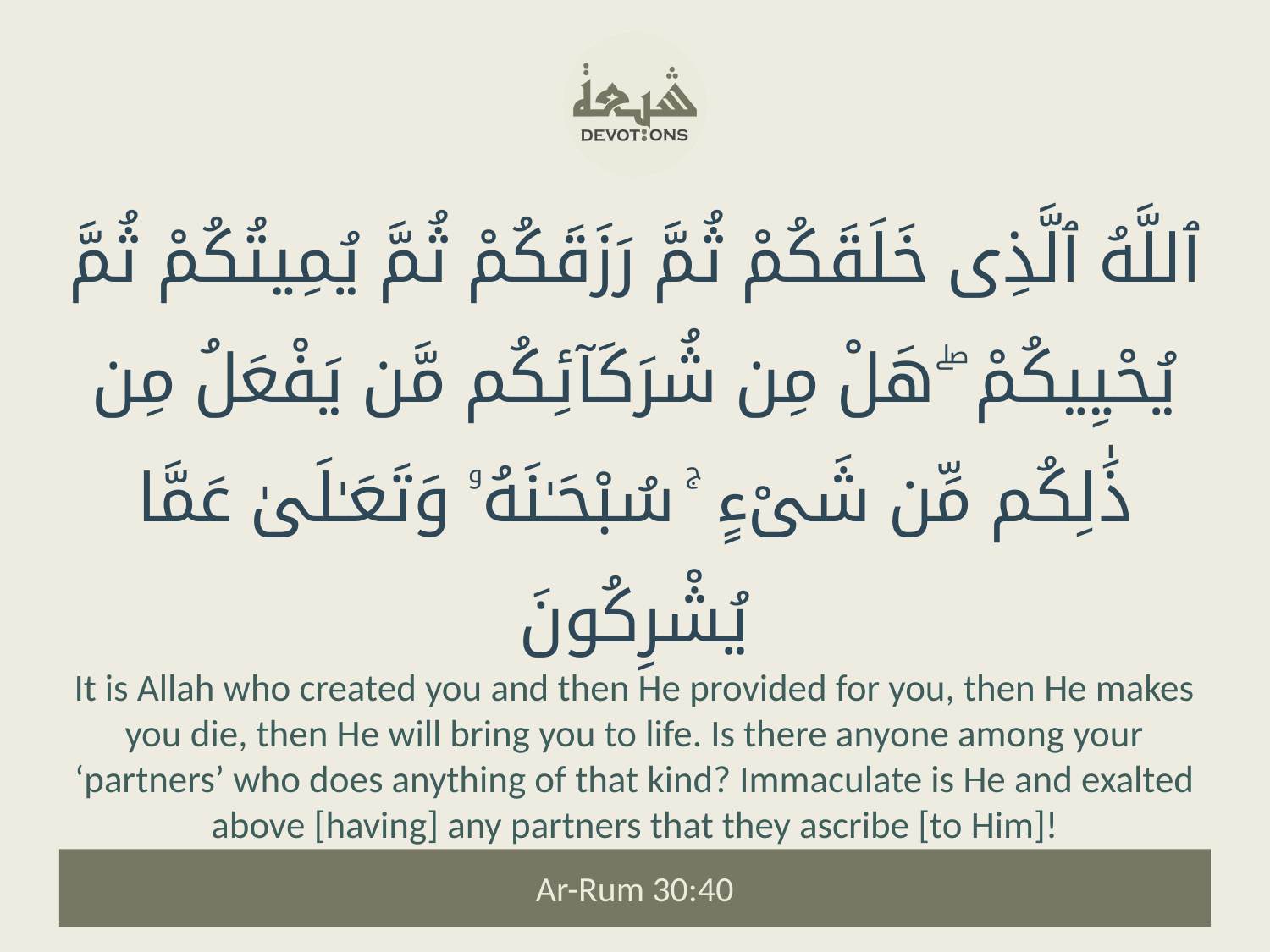

ٱللَّهُ ٱلَّذِى خَلَقَكُمْ ثُمَّ رَزَقَكُمْ ثُمَّ يُمِيتُكُمْ ثُمَّ يُحْيِيكُمْ ۖ هَلْ مِن شُرَكَآئِكُم مَّن يَفْعَلُ مِن ذَٰلِكُم مِّن شَىْءٍ ۚ سُبْحَـٰنَهُۥ وَتَعَـٰلَىٰ عَمَّا يُشْرِكُونَ
It is Allah who created you and then He provided for you, then He makes you die, then He will bring you to life. Is there anyone among your ‘partners’ who does anything of that kind? Immaculate is He and exalted above [having] any partners that they ascribe [to Him]!
Ar-Rum 30:40